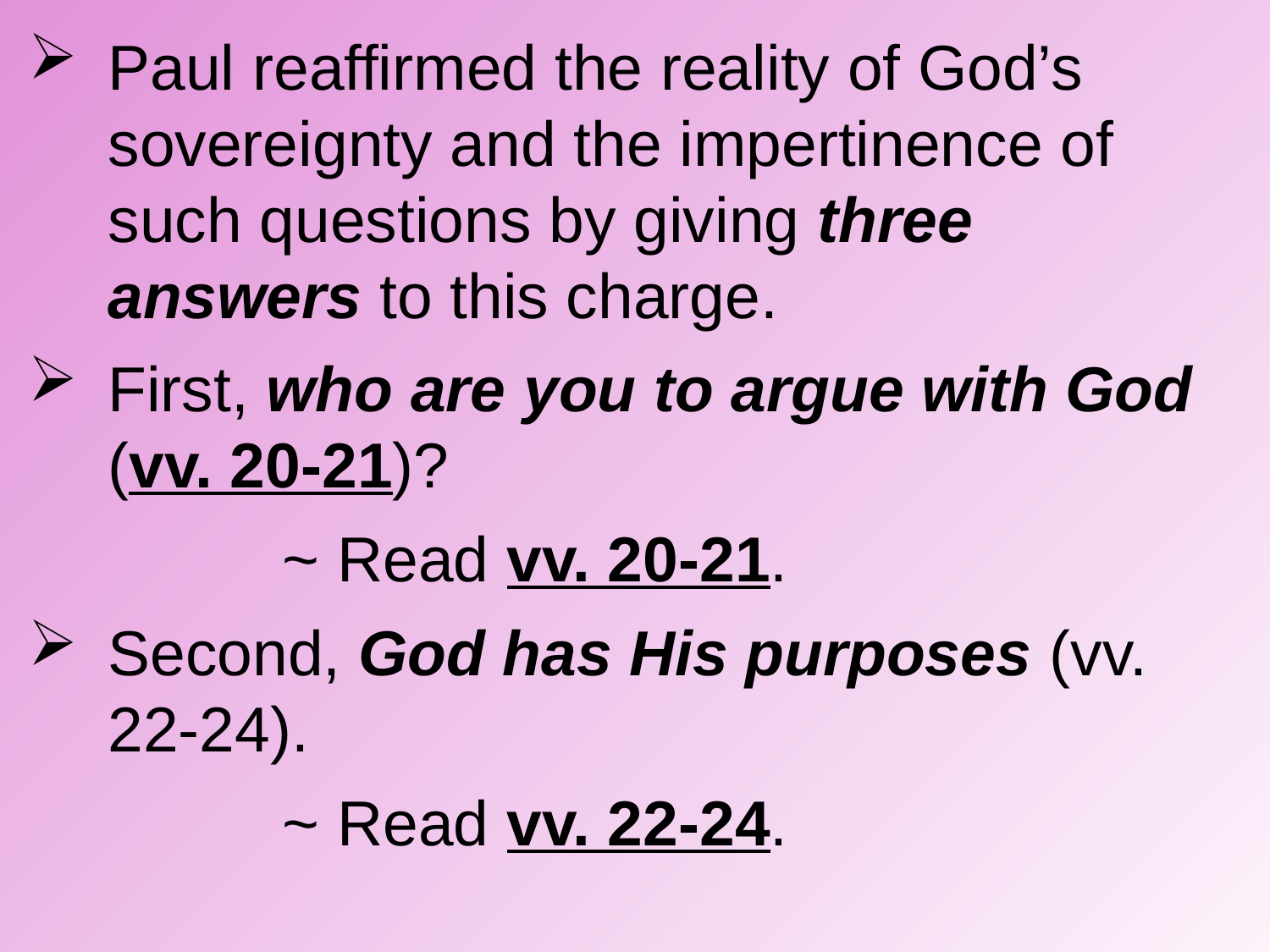

Paul reaffirmed the reality of God’s sovereignty and the impertinence of such questions by giving three answers to this charge.
First, who are you to argue with God (vv. 20-21)?
		~ Read vv. 20-21.
Second, God has His purposes (vv. 22-24).
		~ Read vv. 22-24.